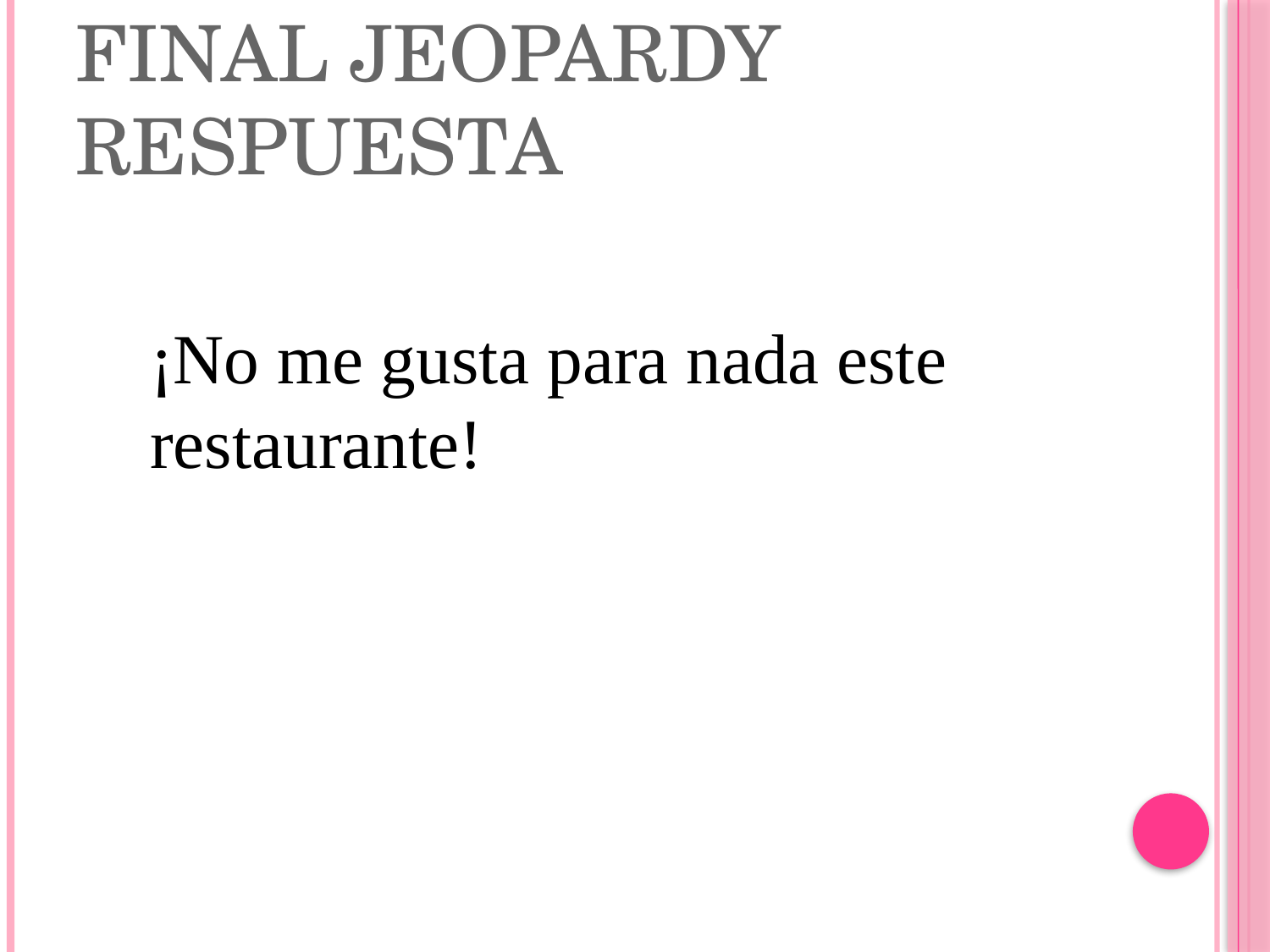

# Final Jeopardy Respuesta
¡No me gusta para nada este restaurante!